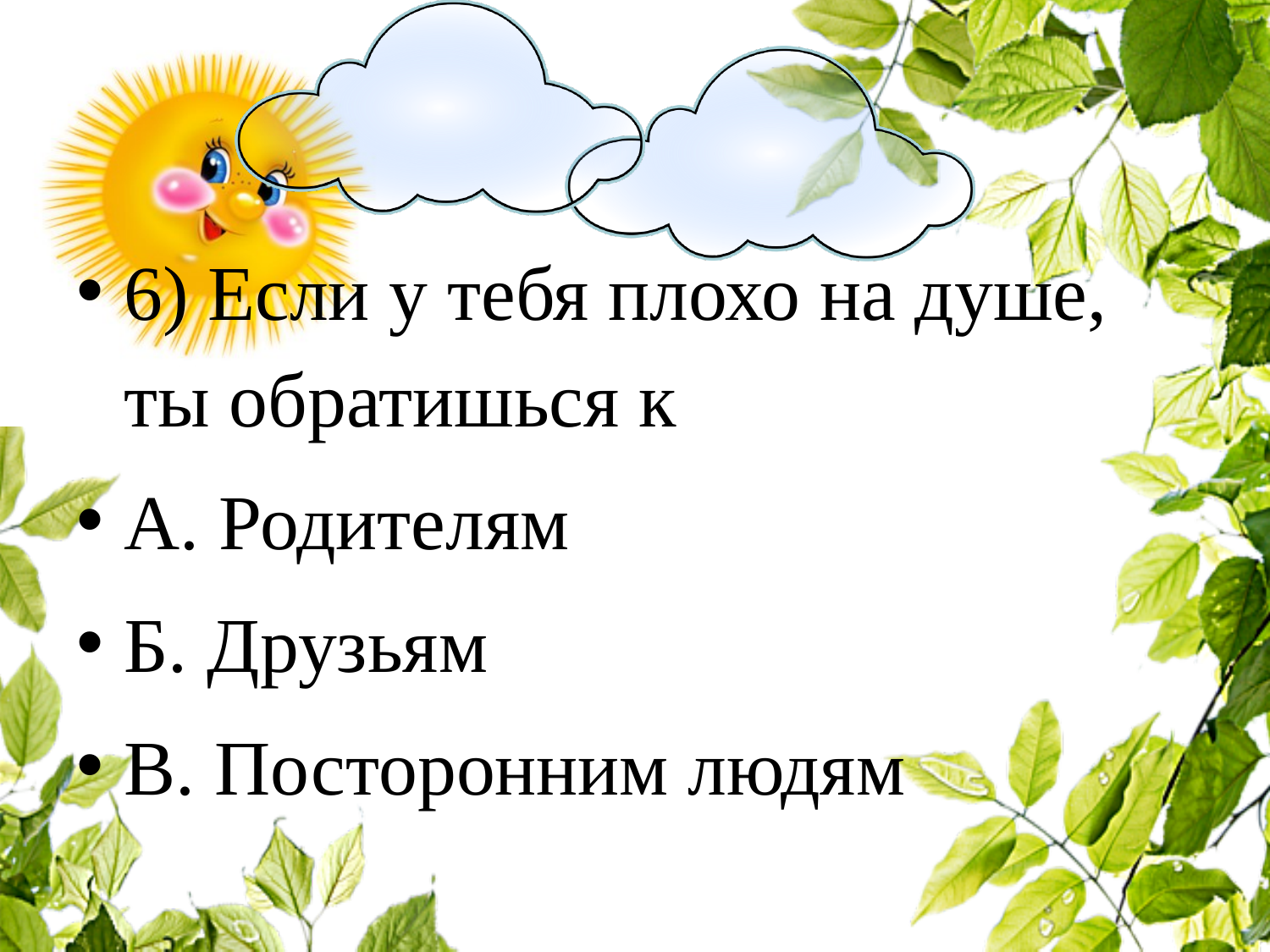

#
6) Если у тебя плохо на душе, ты обратишься к
А. Родителям
Б. Друзьям
В. Посторонним людям